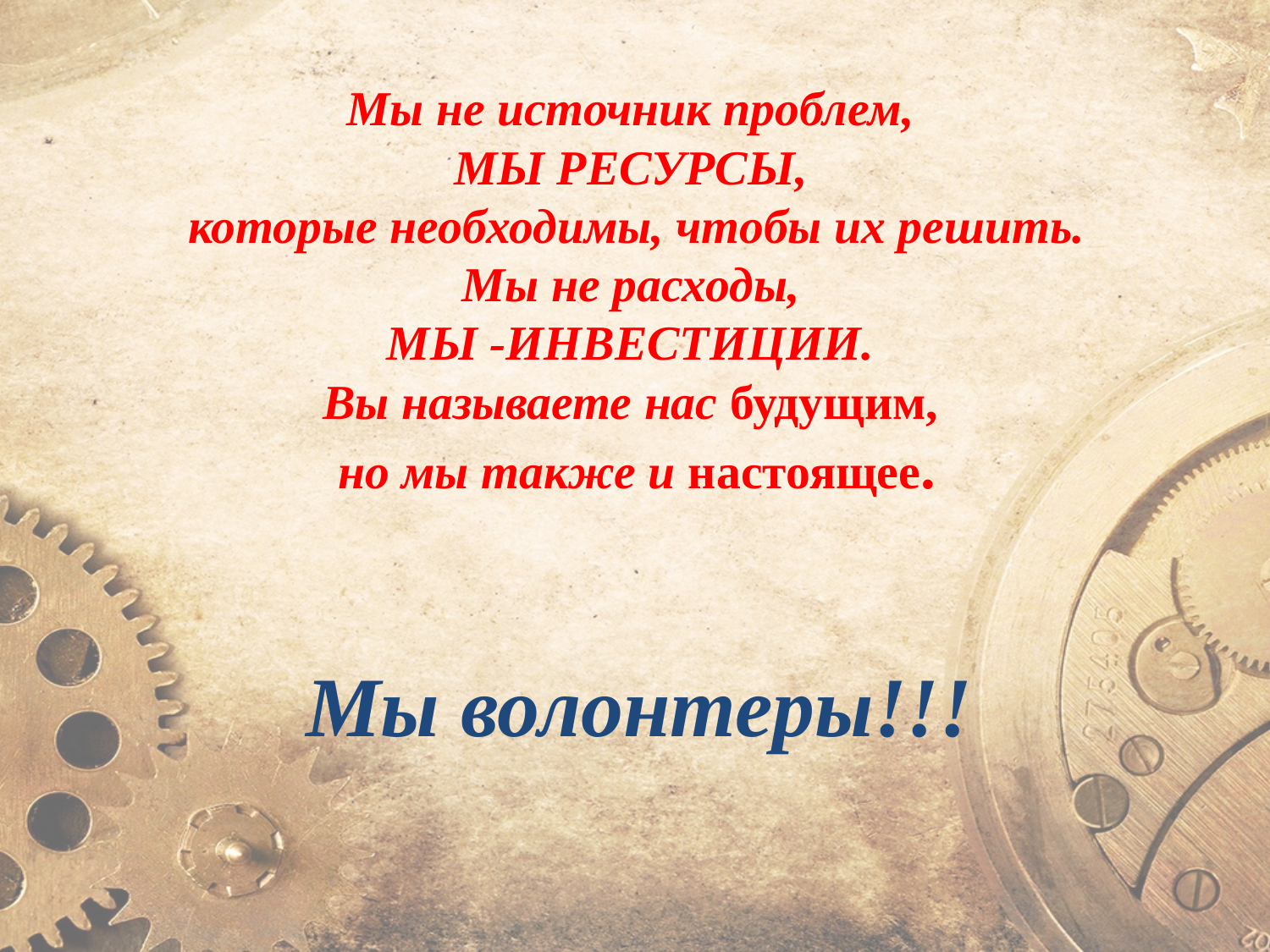

# Мы не источник проблем, МЫ РЕСУРСЫ, которые необходимы, чтобы их решить. Мы не расходы, МЫ -ИНВЕСТИЦИИ. Вы называете нас будущим, но мы также и настоящее.
Мы волонтеры!!!